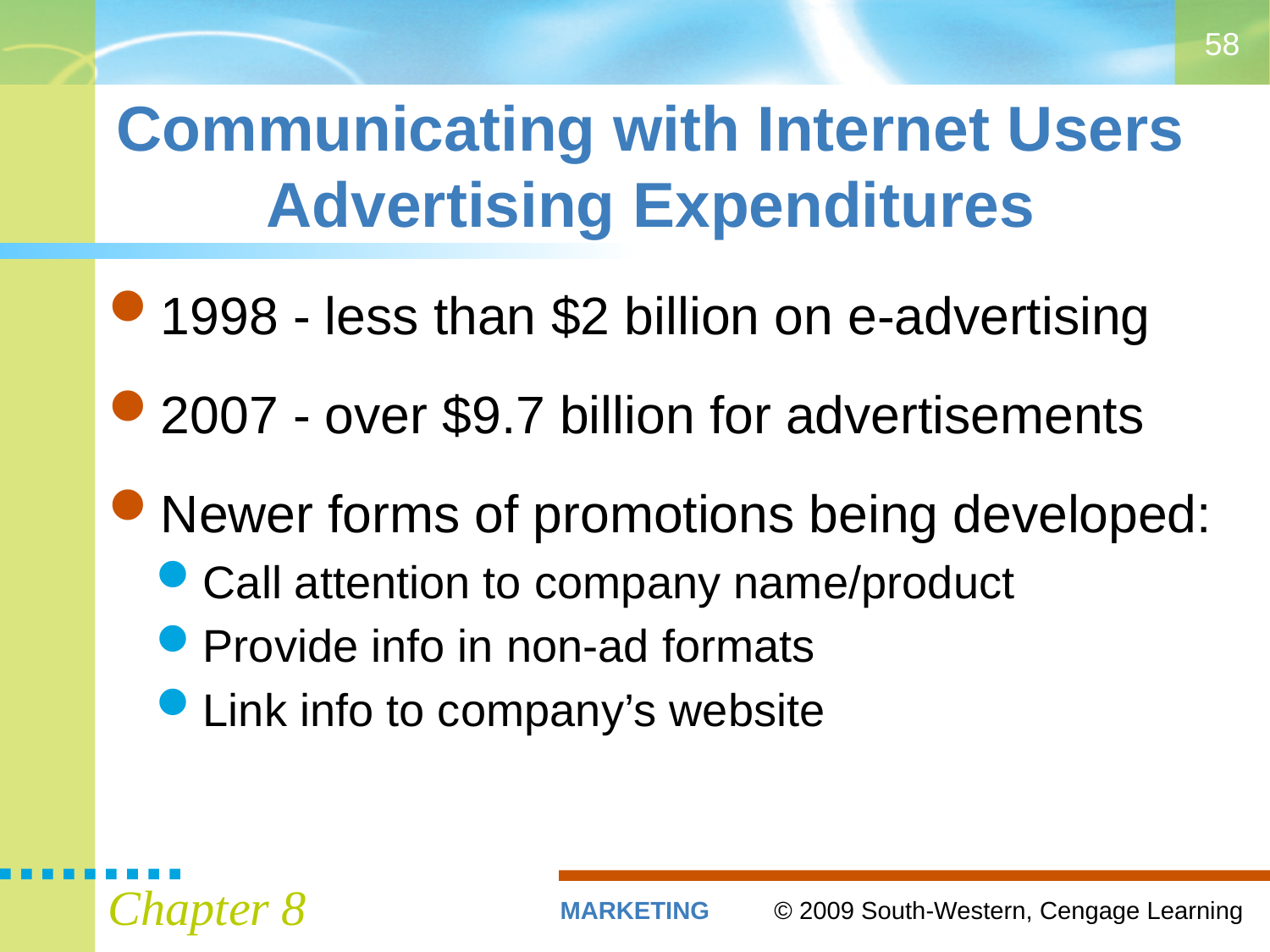

58
# Communicating with Internet Users Advertising Expenditures
1998 - less than $2 billion on e-advertising
2007 - over $9.7 billion for advertisements
Newer forms of promotions being developed:
Call attention to company name/product
Provide info in non-ad formats
Link info to company’s website

Chapter 8